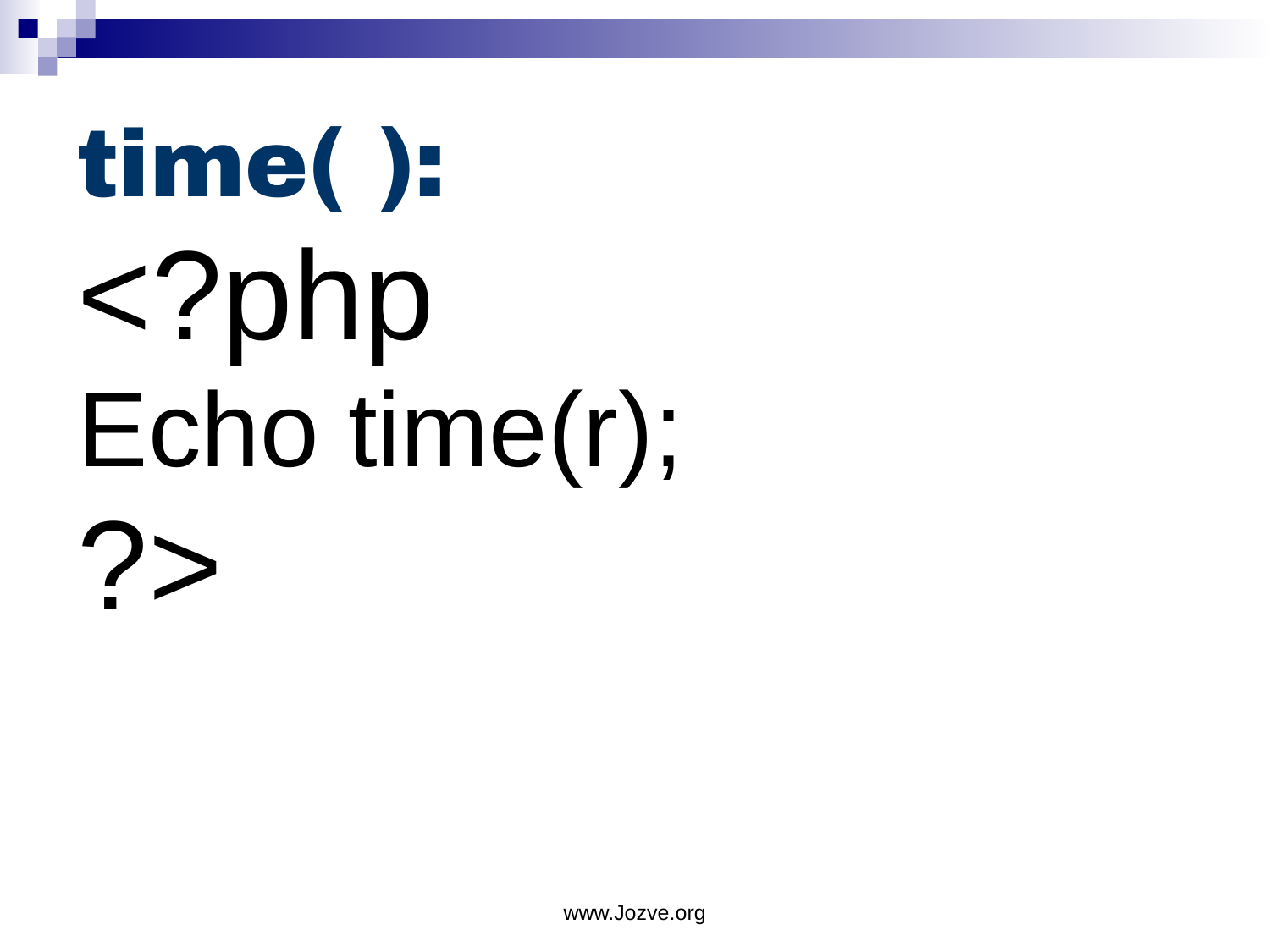

# time( ):
<?php
Echo time(r);
?>

www.Jozve.org